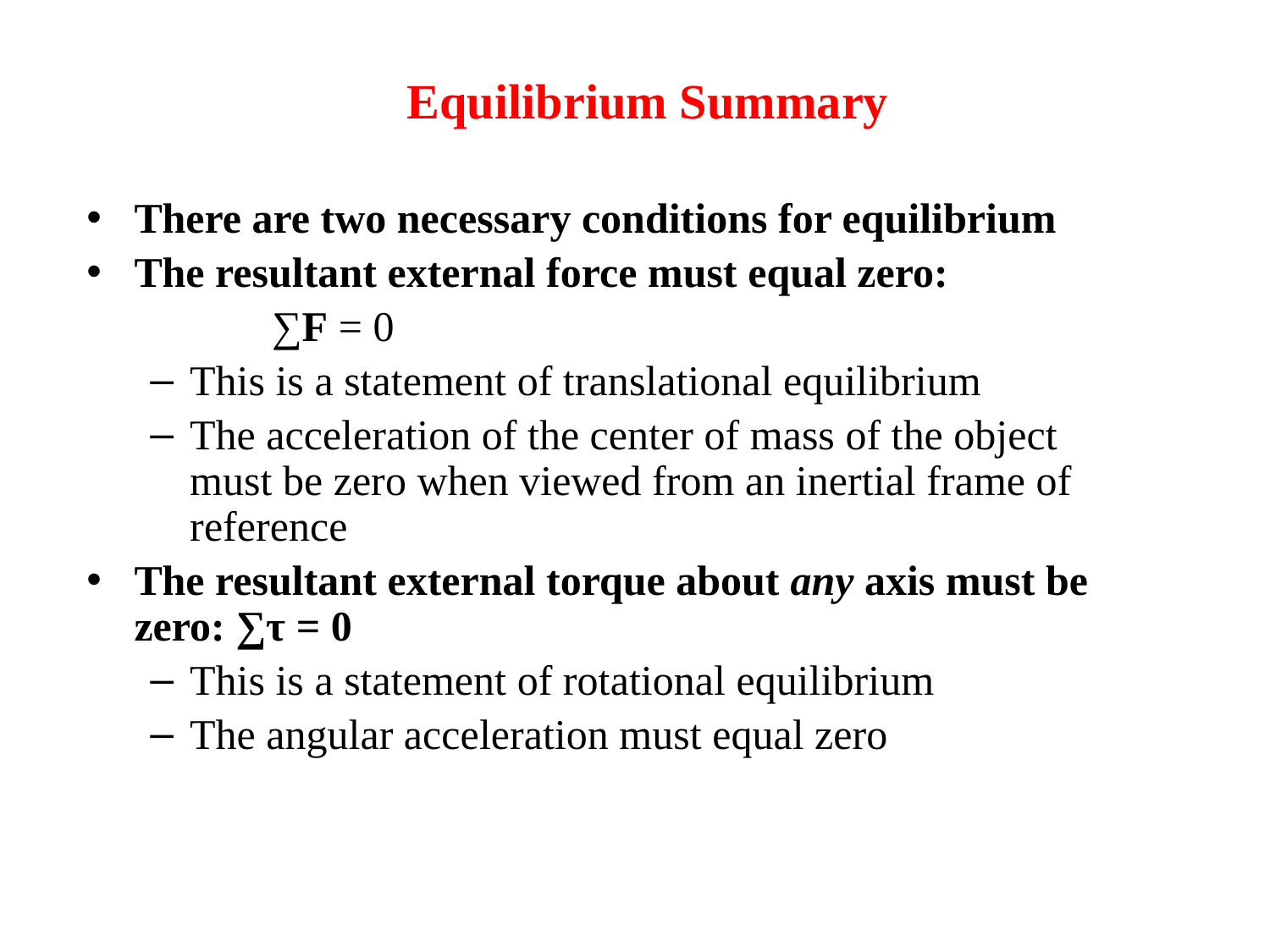

Equilibrium Summary
There are two necessary conditions for equilibrium
The resultant external force must equal zero:
		 ∑F = 0
This is a statement of translational equilibrium
The acceleration of the center of mass of the object must be zero when viewed from an inertial frame of reference
The resultant external torque about any axis must be zero: ∑τ = 0
This is a statement of rotational equilibrium
The angular acceleration must equal zero